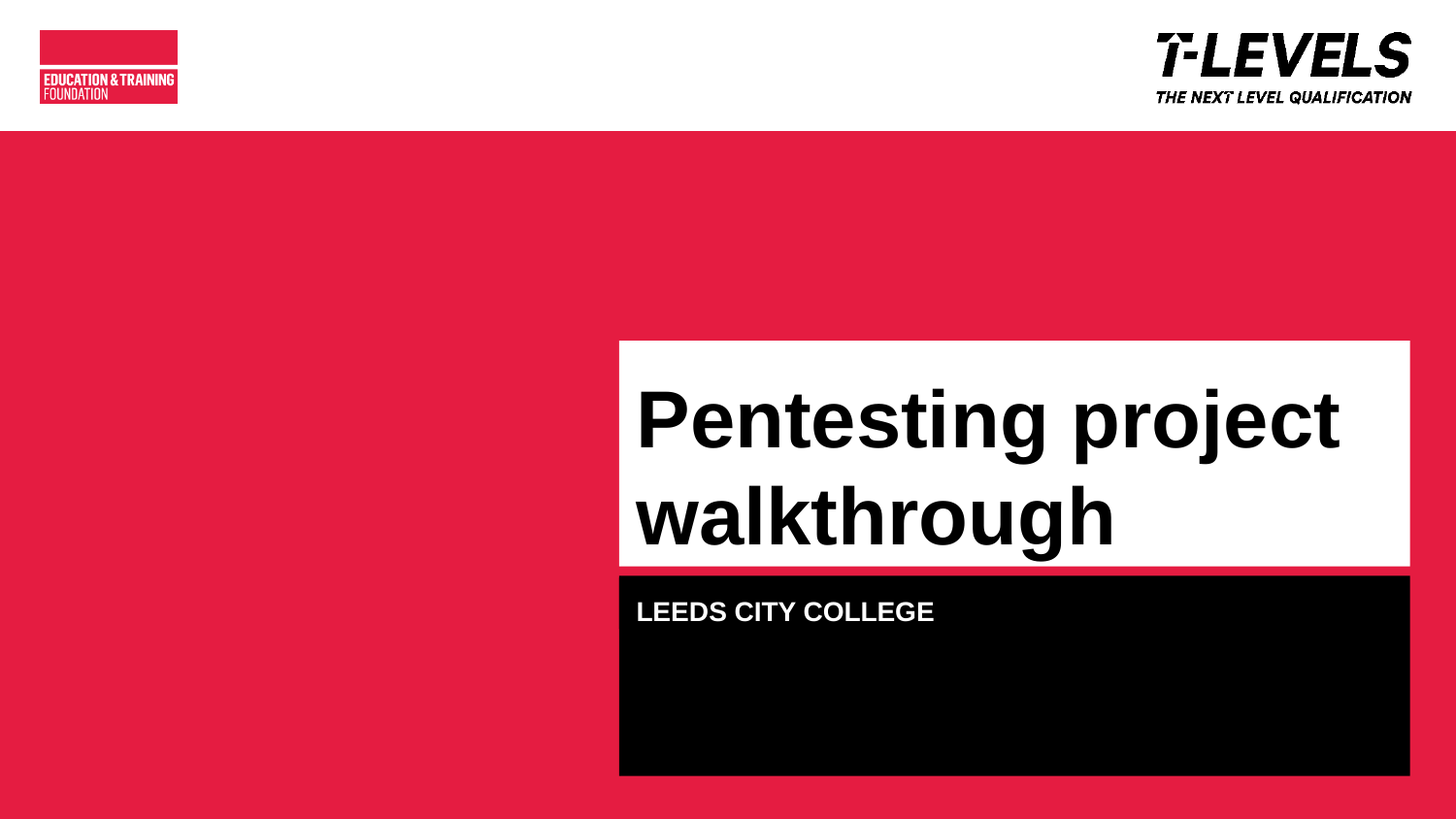

# Pentesting project walkthrough
LEEDS CITY COLLEGE